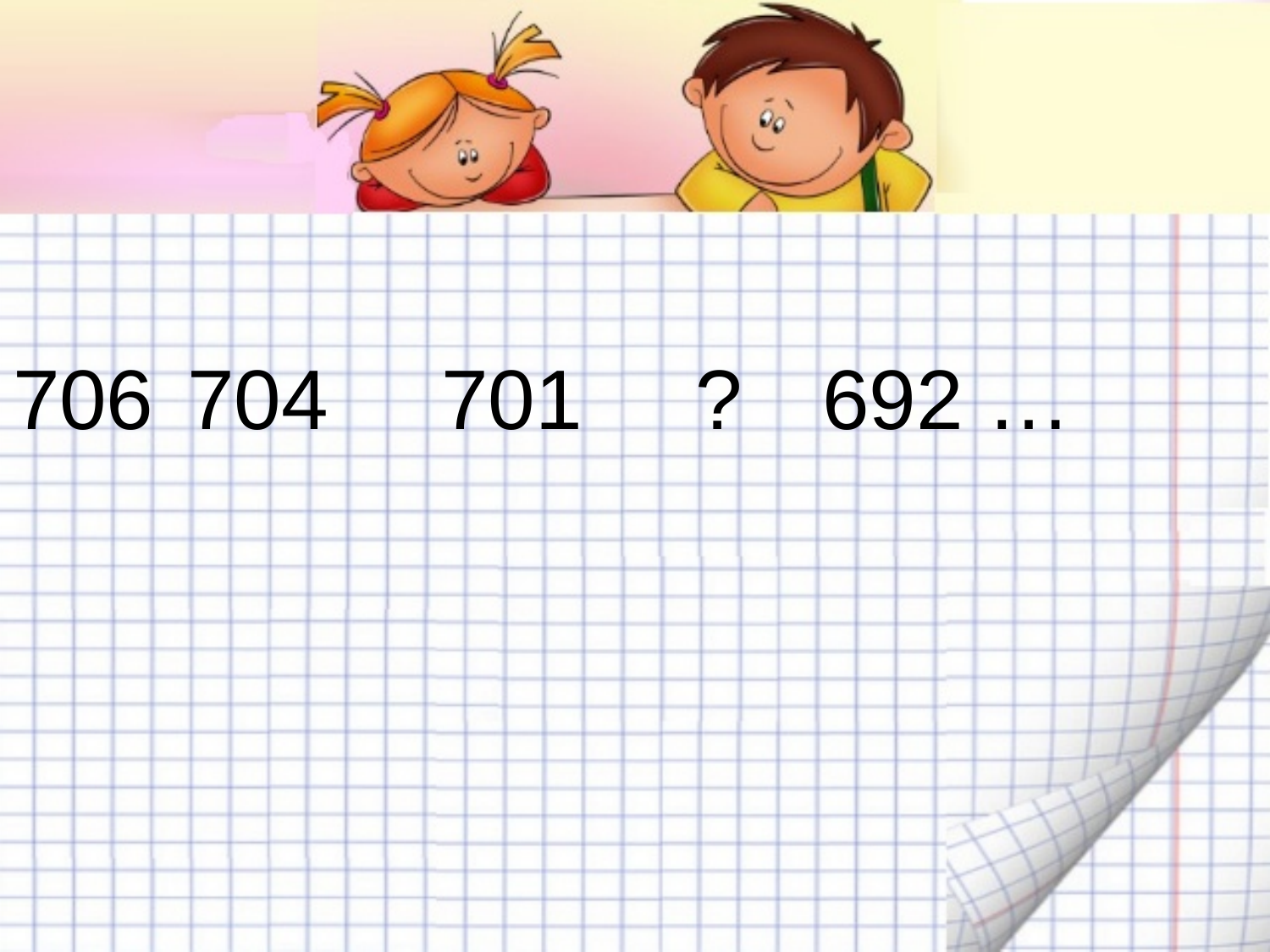

#
706	704	701	?	692 …